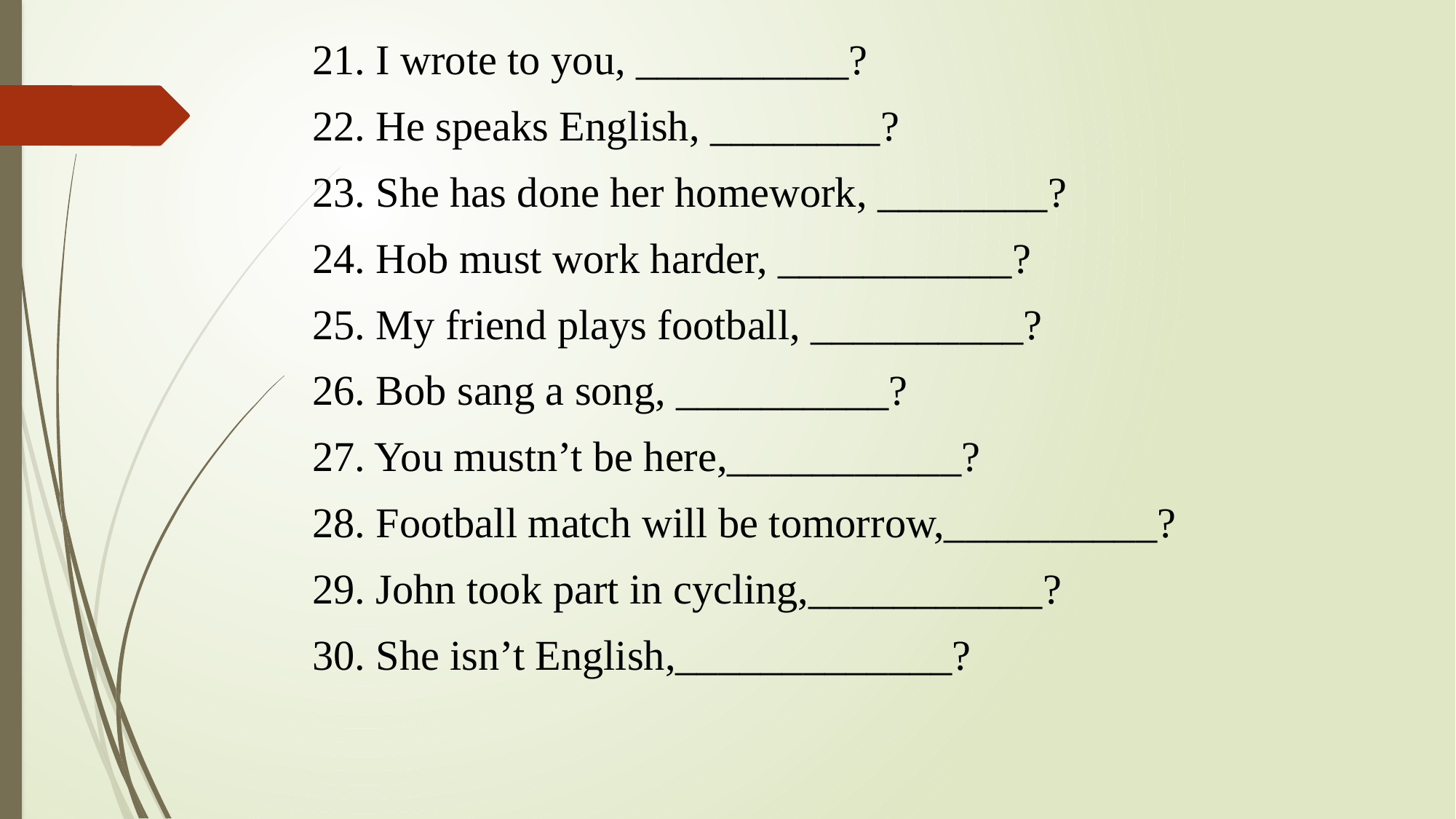

21. I wrote to you, __________?
22. He speaks English, ________?
23. She has done her homework, ________?
24. Hob must work harder, ___________?
25. My friend plays football, __________?
26. Bob sang a song, __________?
27. You mustn’t be here,___________?
28. Football match will be tomorrow,__________?
29. John took part in cycling,___________?
30. She isn’t English,_____________?